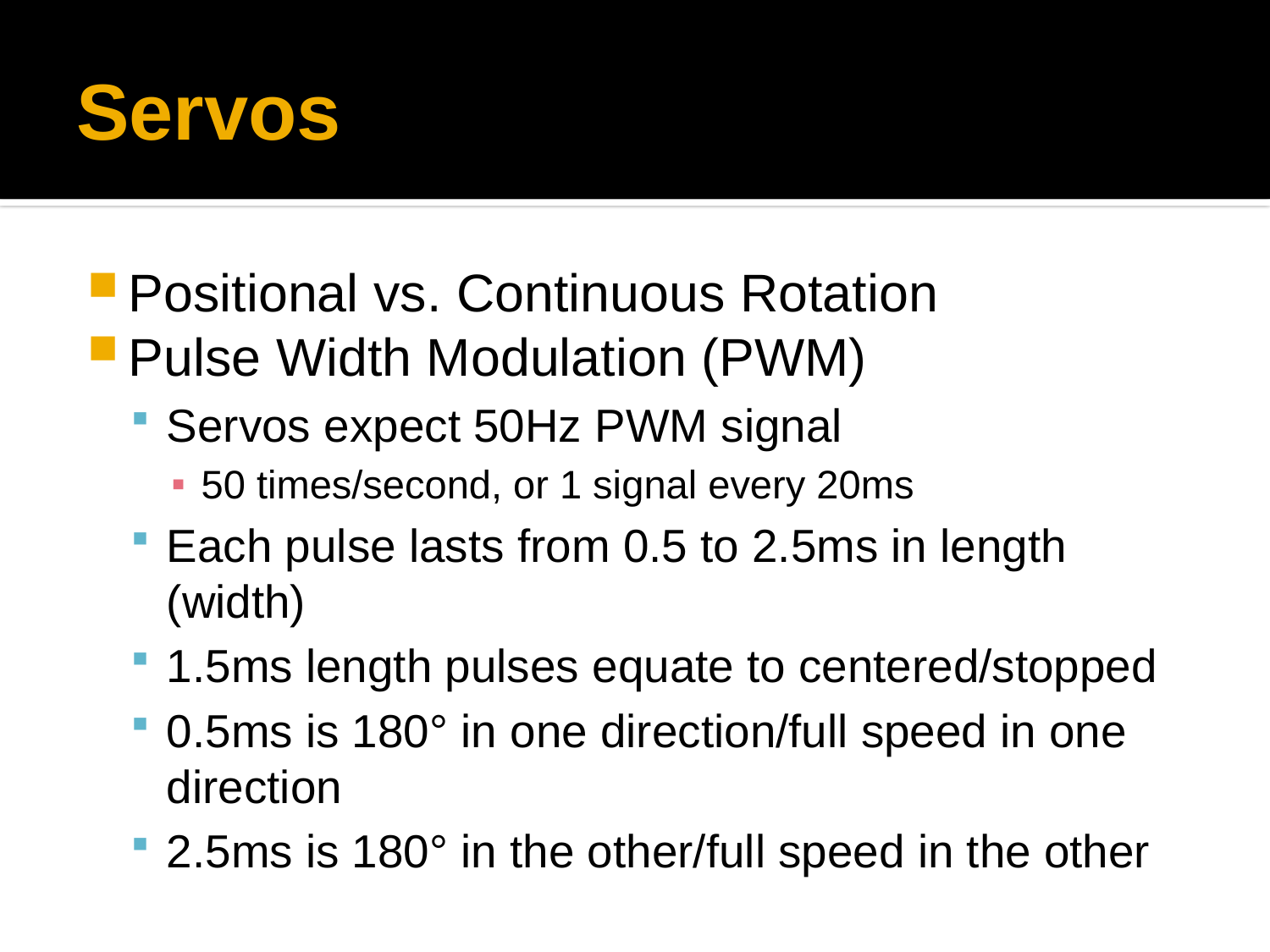

# Servos
Positional vs. Continuous Rotation
Pulse Width Modulation (PWM)
Servos expect 50Hz PWM signal
50 times/second, or 1 signal every 20ms
Each pulse lasts from 0.5 to 2.5ms in length (width)
1.5ms length pulses equate to centered/stopped
0.5ms is 180° in one direction/full speed in one direction
2.5ms is 180° in the other/full speed in the other